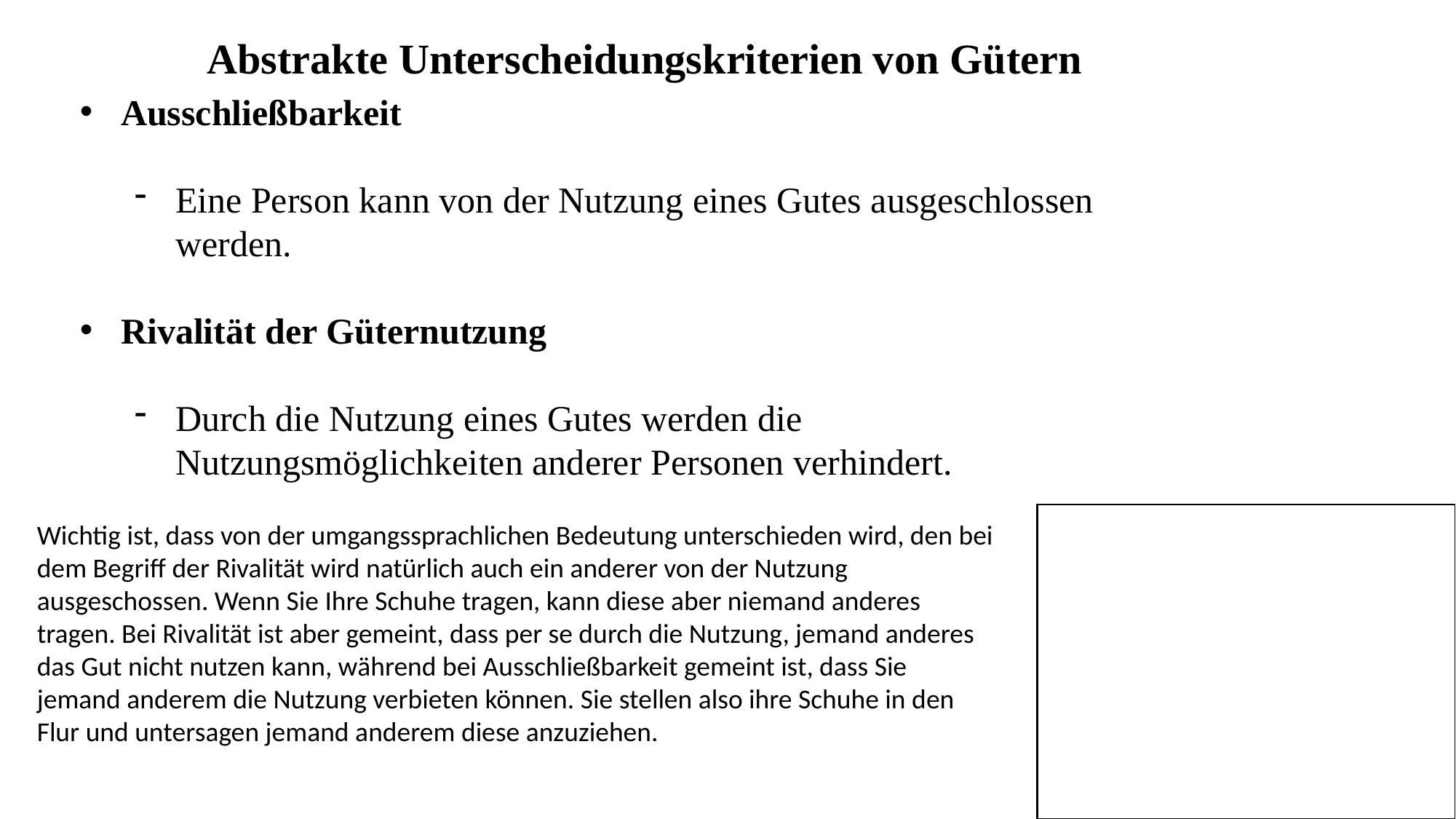

Abstrakte Unterscheidungskriterien von Gütern
Ausschließbarkeit

Eine Person kann von der Nutzung eines Gutes ausgeschlossen werden.

Rivalität der Güternutzung

Durch die Nutzung eines Gutes werden die Nutzungsmöglichkeiten anderer Personen verhindert.

Wichtig ist, dass von der umgangssprachlichen Bedeutung unterschieden wird, den bei dem Begriff der Rivalität wird natürlich auch ein anderer von der Nutzung ausgeschossen. Wenn Sie Ihre Schuhe tragen, kann diese aber niemand anderes tragen. Bei Rivalität ist aber gemeint, dass per se durch die Nutzung, jemand anderes das Gut nicht nutzen kann, während bei Ausschließbarkeit gemeint ist, dass Sie jemand anderem die Nutzung verbieten können. Sie stellen also ihre Schuhe in den Flur und untersagen jemand anderem diese anzuziehen.